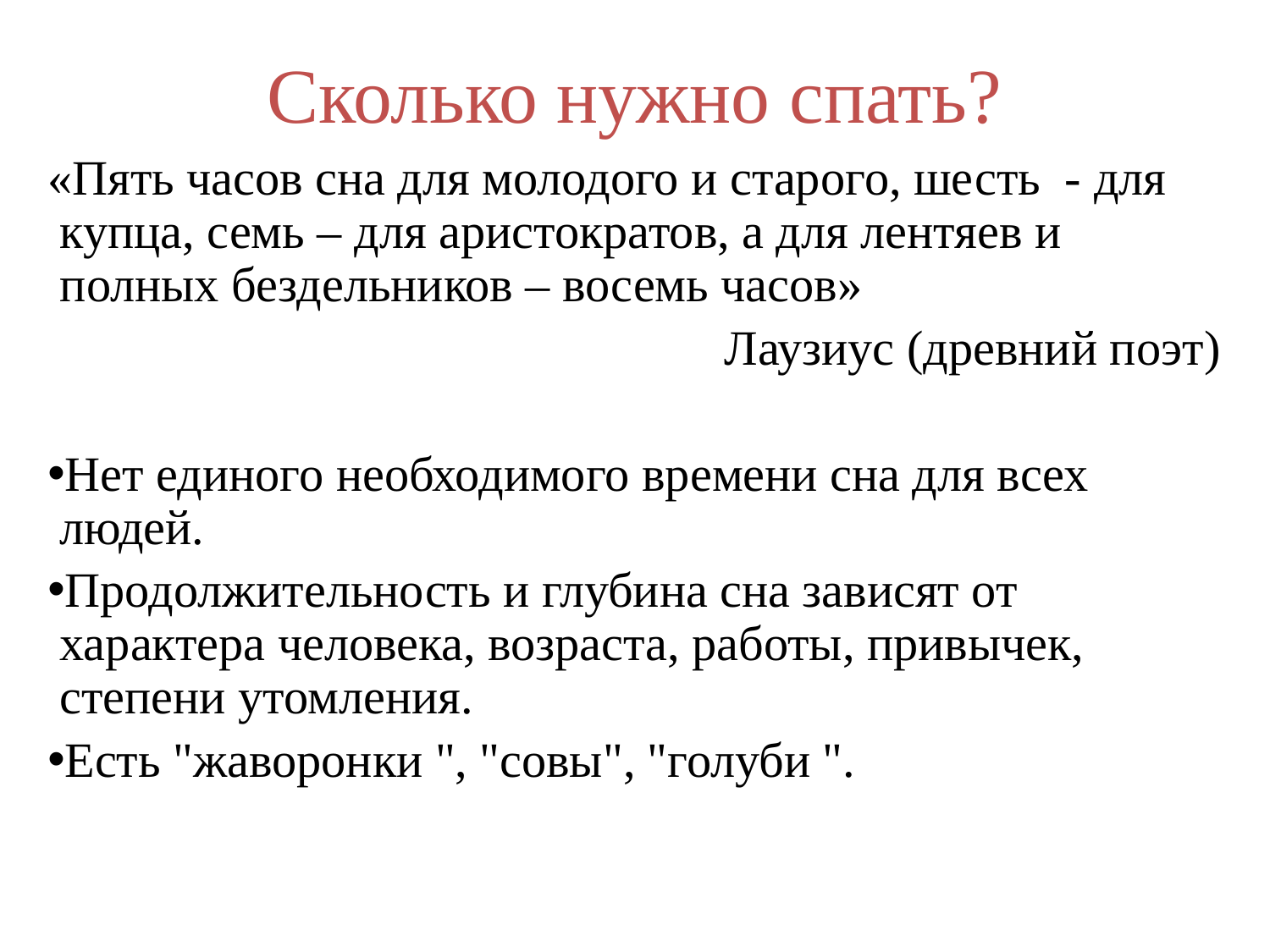

# Сколько нужно спать?
«Пять часов сна для молодого и старого, шесть  - для  купца, семь – для аристократов, а для лентяев и полных бездельников – восемь часов»
Лаузиус (древний поэт)

Нет единого необходимого времени сна для всех людей.
Продолжительность и глубина сна зависят от характера человека, возраста, работы, привычек, степени утомления.
Есть "жаворонки ", "совы", "голуби ".